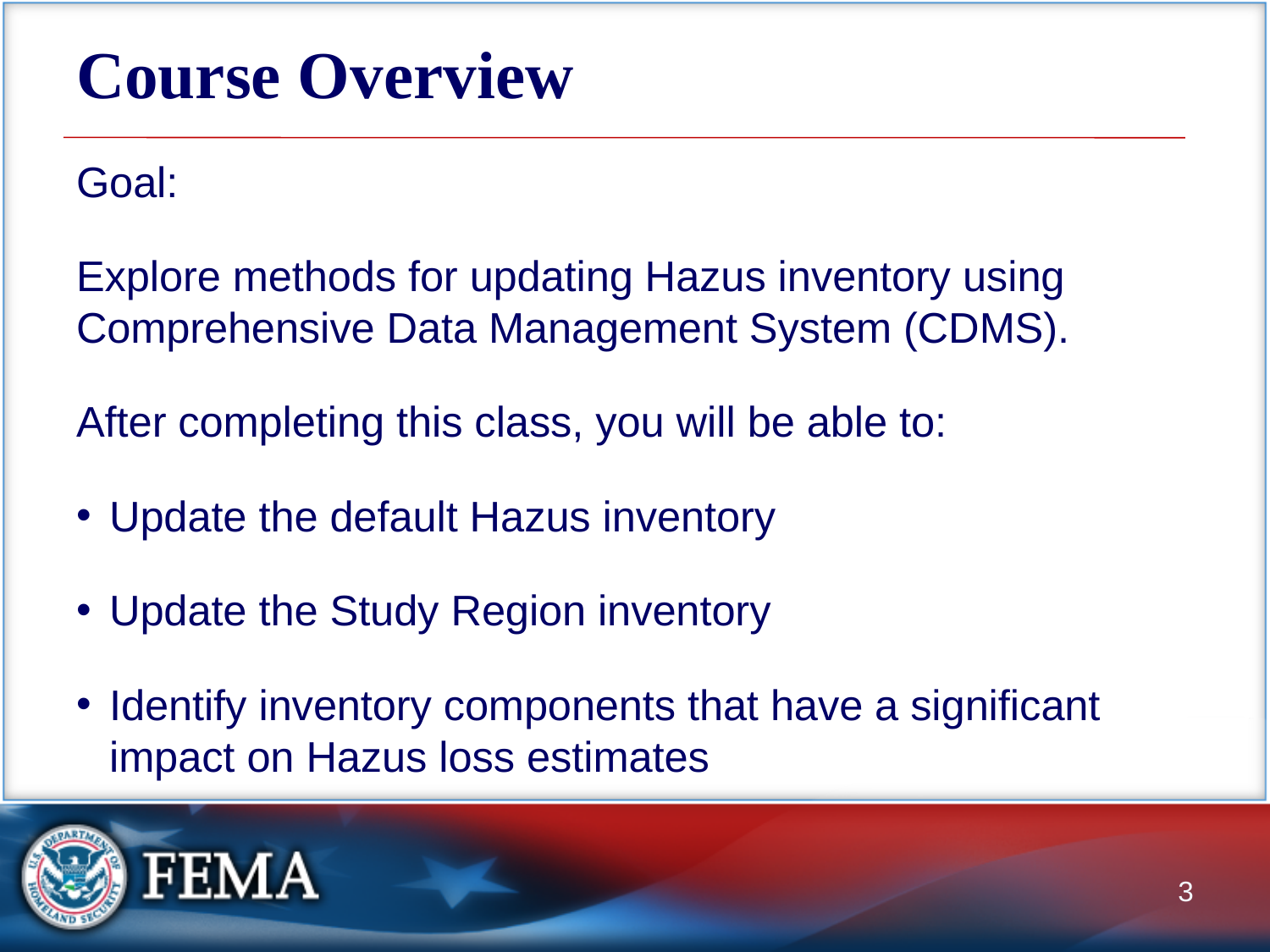

# Course Overview
Goal:
Explore methods for updating Hazus inventory using Comprehensive Data Management System (CDMS).
After completing this class, you will be able to:
Update the default Hazus inventory
Update the Study Region inventory
Identify inventory components that have a significant impact on Hazus loss estimates
3